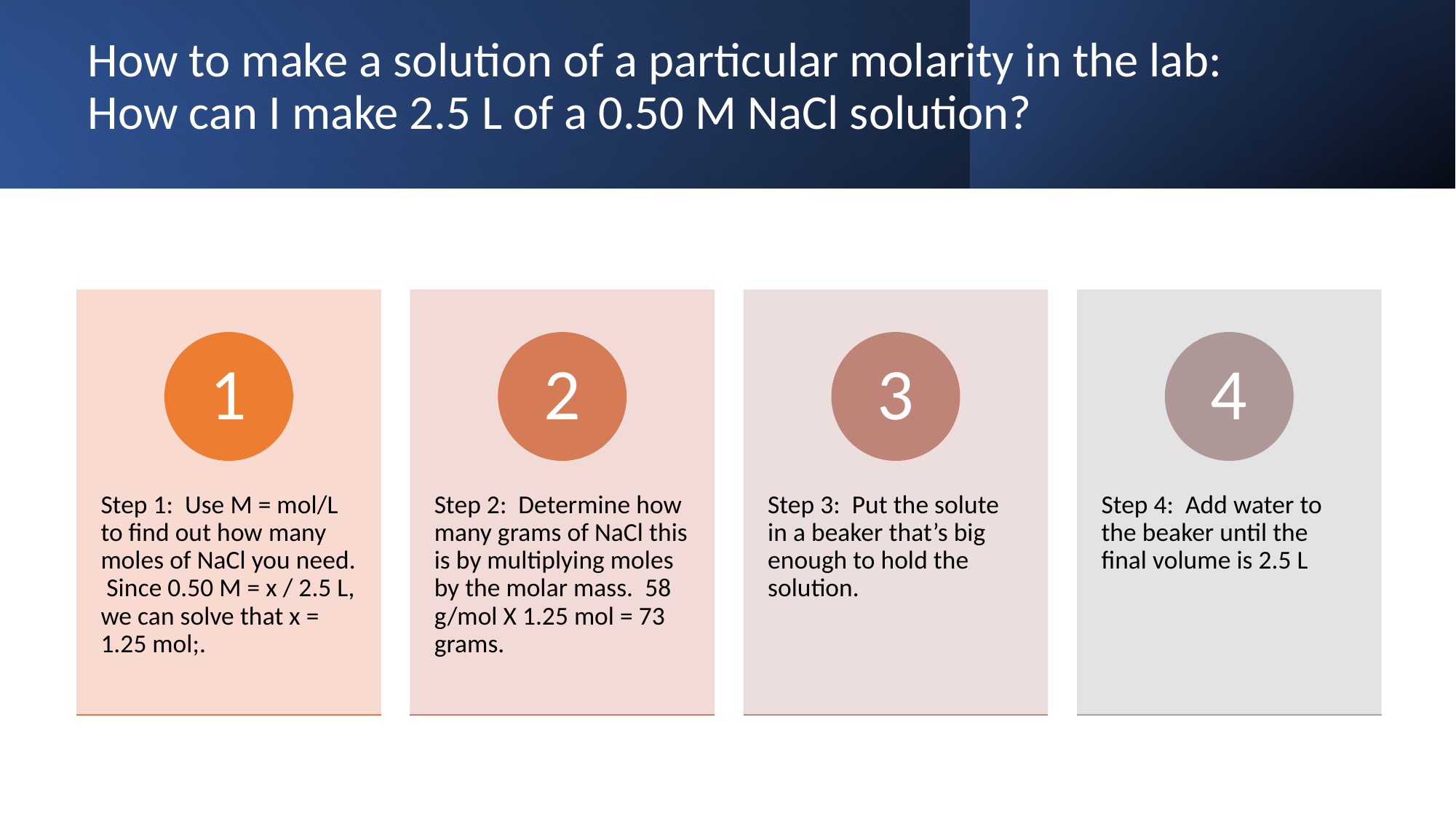

# How to make a solution of a particular molarity in the lab: How can I make 2.5 L of a 0.50 M NaCl solution?

Step 1:  Use M = mol/L to find out how many moles of NaCl you need.  Since 0.50 M = x / 2.5 L, we can solve that x = 1.25 mol;.
Step 2:  Determine how many grams of NaCl this is by multiplying moles by the molar mass.  58 g/mol X 1.25 mol = 73 grams.
Step 3:  Put the solute in a beaker that’s big enough to hold the solution.
Step 4:  Add water to the beaker until the final volume is 2.5 L
1
2
3
4